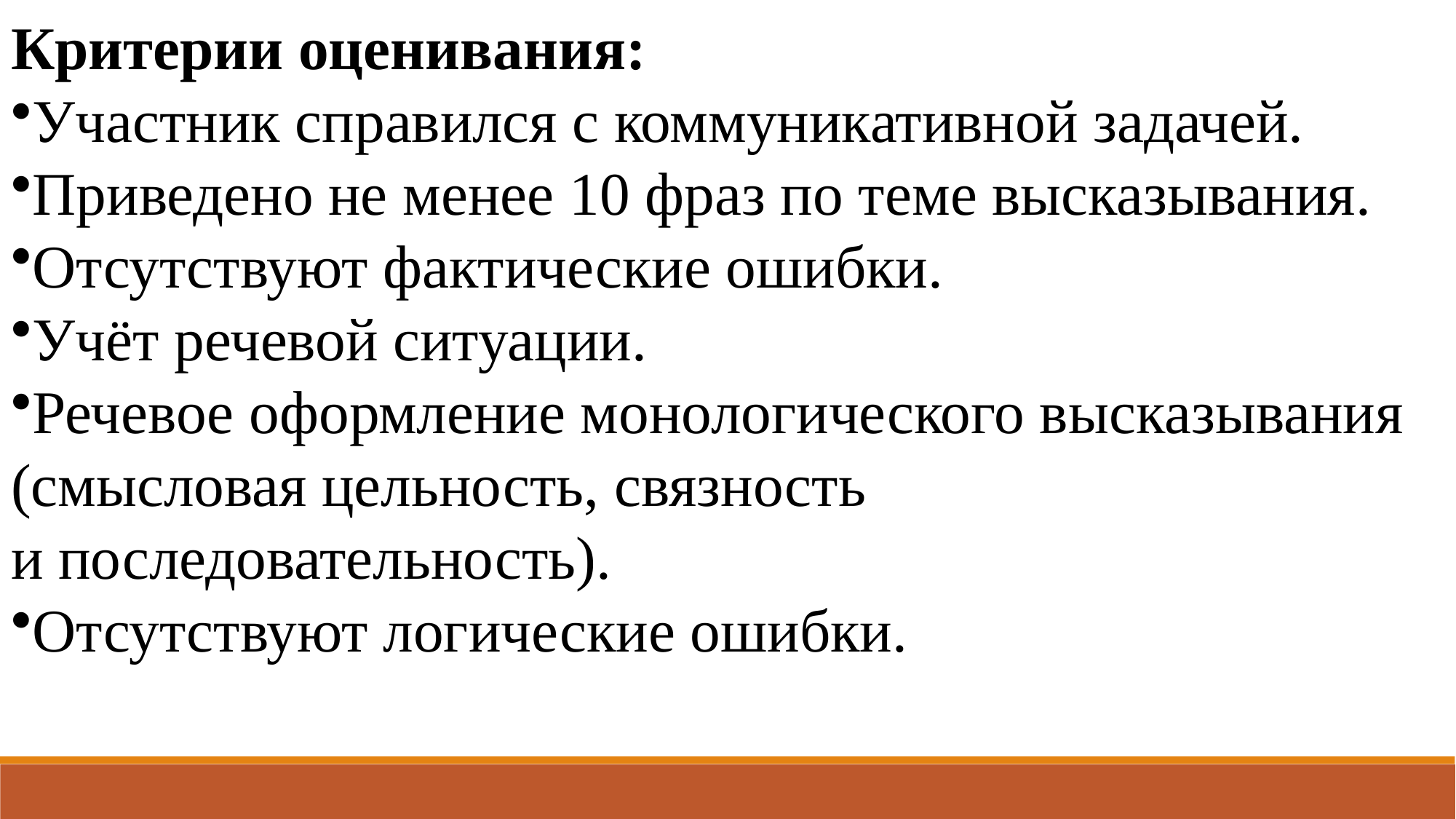

Критерии оценивания:
Участник справился с коммуникативной задачей.
Приведено не менее 10 фраз по теме высказывания.
Отсутствуют фактические ошибки.
Учёт речевой ситуации.
Речевое оформление монологического высказывания (смысловая цельность, связность и последовательность).
Отсутствуют логические ошибки.